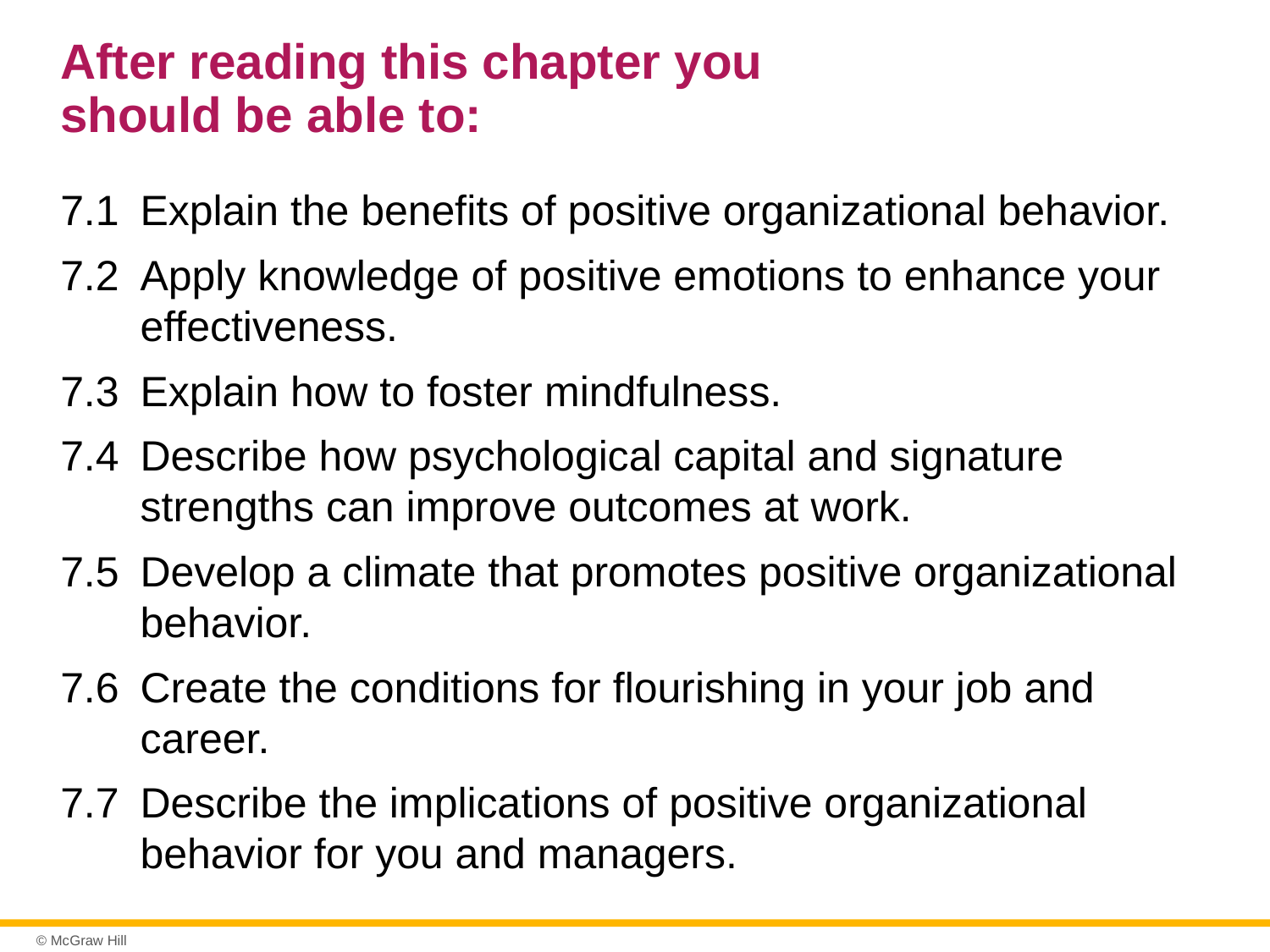

# After reading this chapter you should be able to:
7.1	Explain the benefits of positive organizational behavior.
7.2	Apply knowledge of positive emotions to enhance your effectiveness.
7.3	Explain how to foster mindfulness.
7.4	Describe how psychological capital and signature strengths can improve outcomes at work.
7.5	Develop a climate that promotes positive organizational behavior.
7.6	Create the conditions for flourishing in your job and career.
7.7	Describe the implications of positive organizational behavior for you and managers.